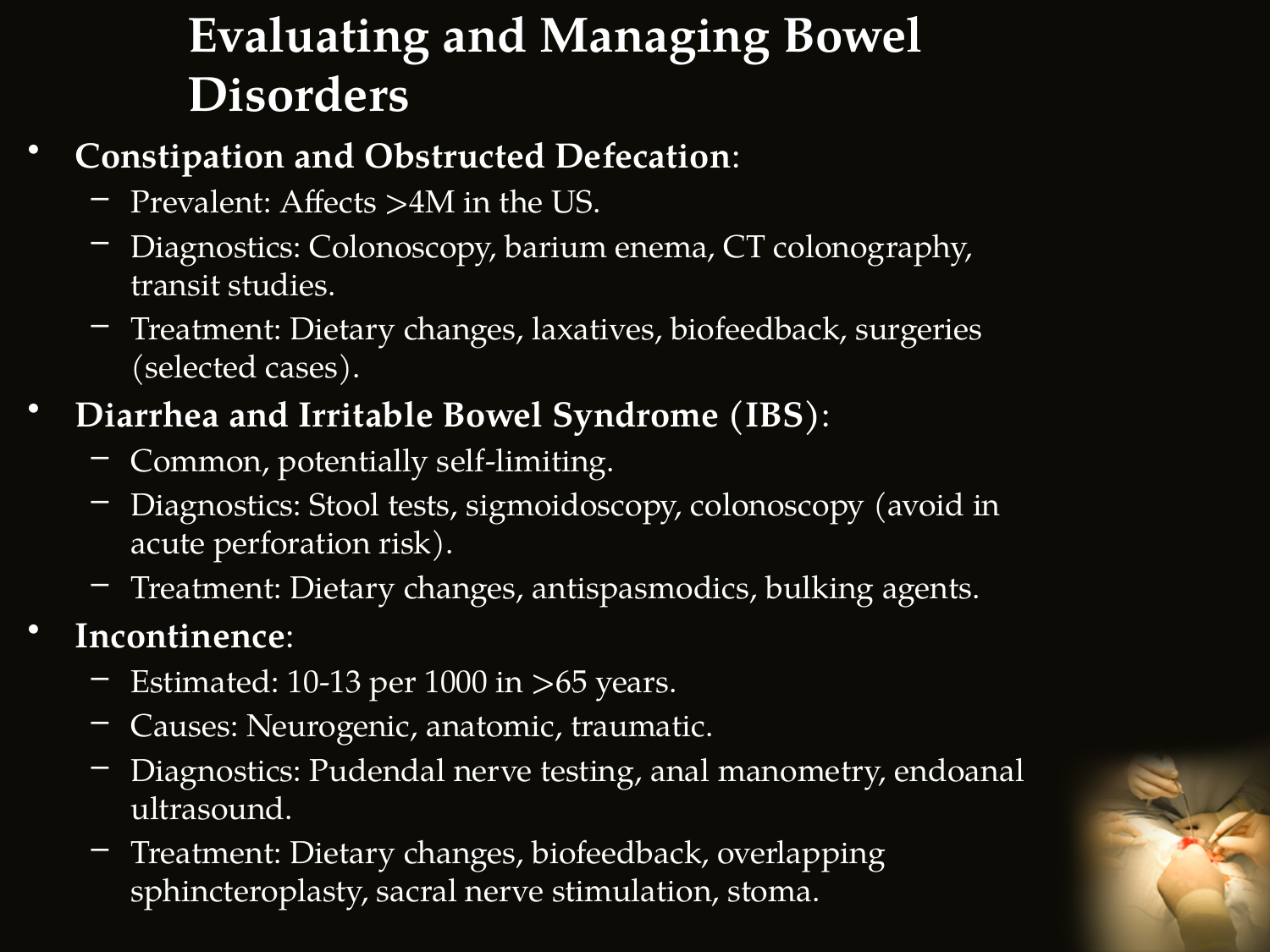

# Evaluating and Managing Bowel Disorders
Constipation and Obstructed Defecation:
Prevalent: Affects >4M in the US.
Diagnostics: Colonoscopy, barium enema, CT colonography, transit studies.
Treatment: Dietary changes, laxatives, biofeedback, surgeries (selected cases).
Diarrhea and Irritable Bowel Syndrome (IBS):
Common, potentially self-limiting.
Diagnostics: Stool tests, sigmoidoscopy, colonoscopy (avoid in acute perforation risk).
Treatment: Dietary changes, antispasmodics, bulking agents.
Incontinence:
Estimated: 10-13 per 1000 in >65 years.
Causes: Neurogenic, anatomic, traumatic.
Diagnostics: Pudendal nerve testing, anal manometry, endoanal ultrasound.
Treatment: Dietary changes, biofeedback, overlapping sphincteroplasty, sacral nerve stimulation, stoma.